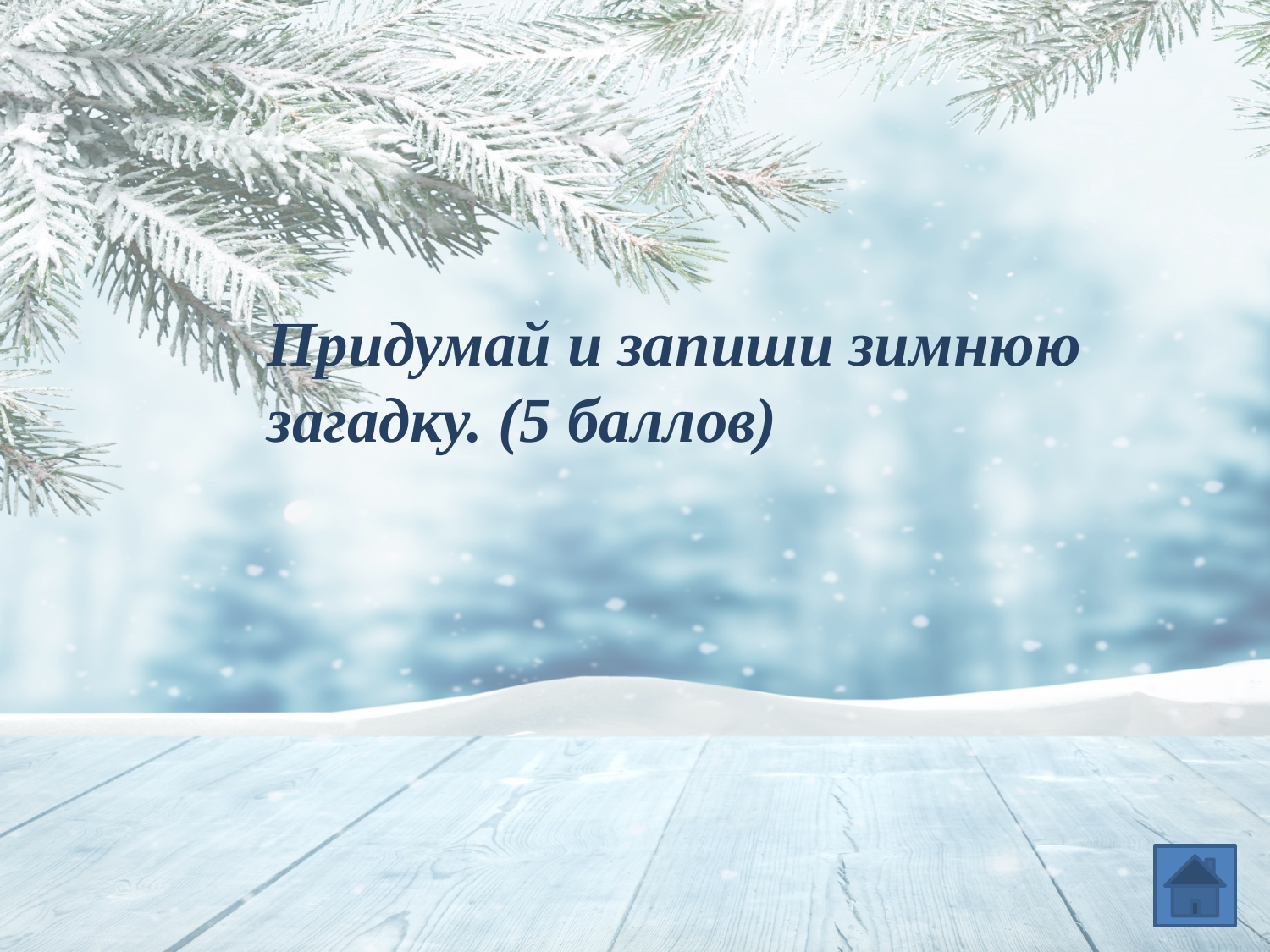

Придумай и запиши зимнюю загадку. (5 баллов)